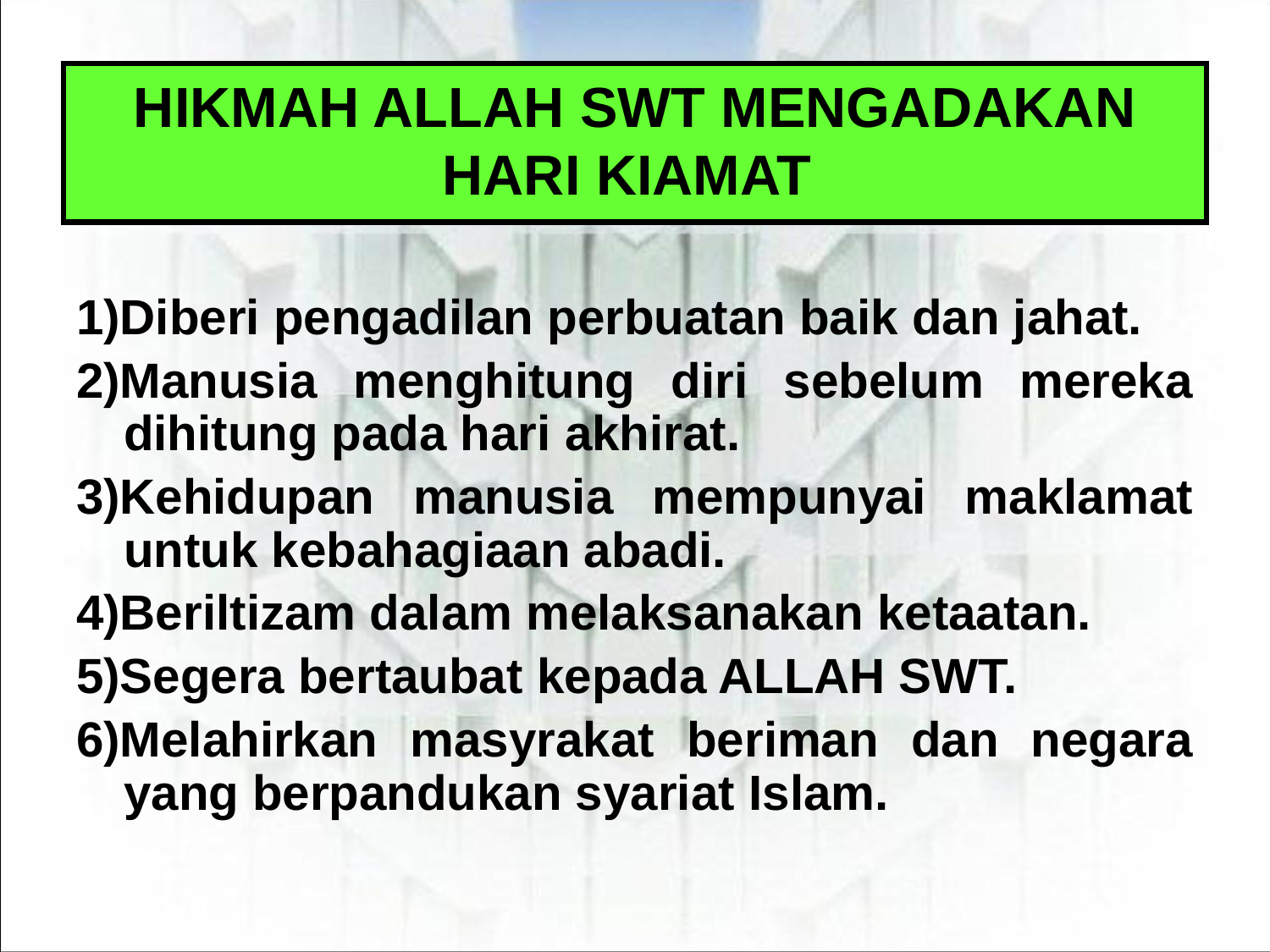

HIKMAH ALLAH SWT MENGADAKAN HARI KIAMAT
1)Diberi pengadilan perbuatan baik dan jahat.
2)Manusia menghitung diri sebelum mereka dihitung pada hari akhirat.
3)Kehidupan manusia mempunyai maklamat untuk kebahagiaan abadi.
4)Beriltizam dalam melaksanakan ketaatan.
5)Segera bertaubat kepada ALLAH SWT.
6)Melahirkan masyrakat beriman dan negara yang berpandukan syariat Islam.